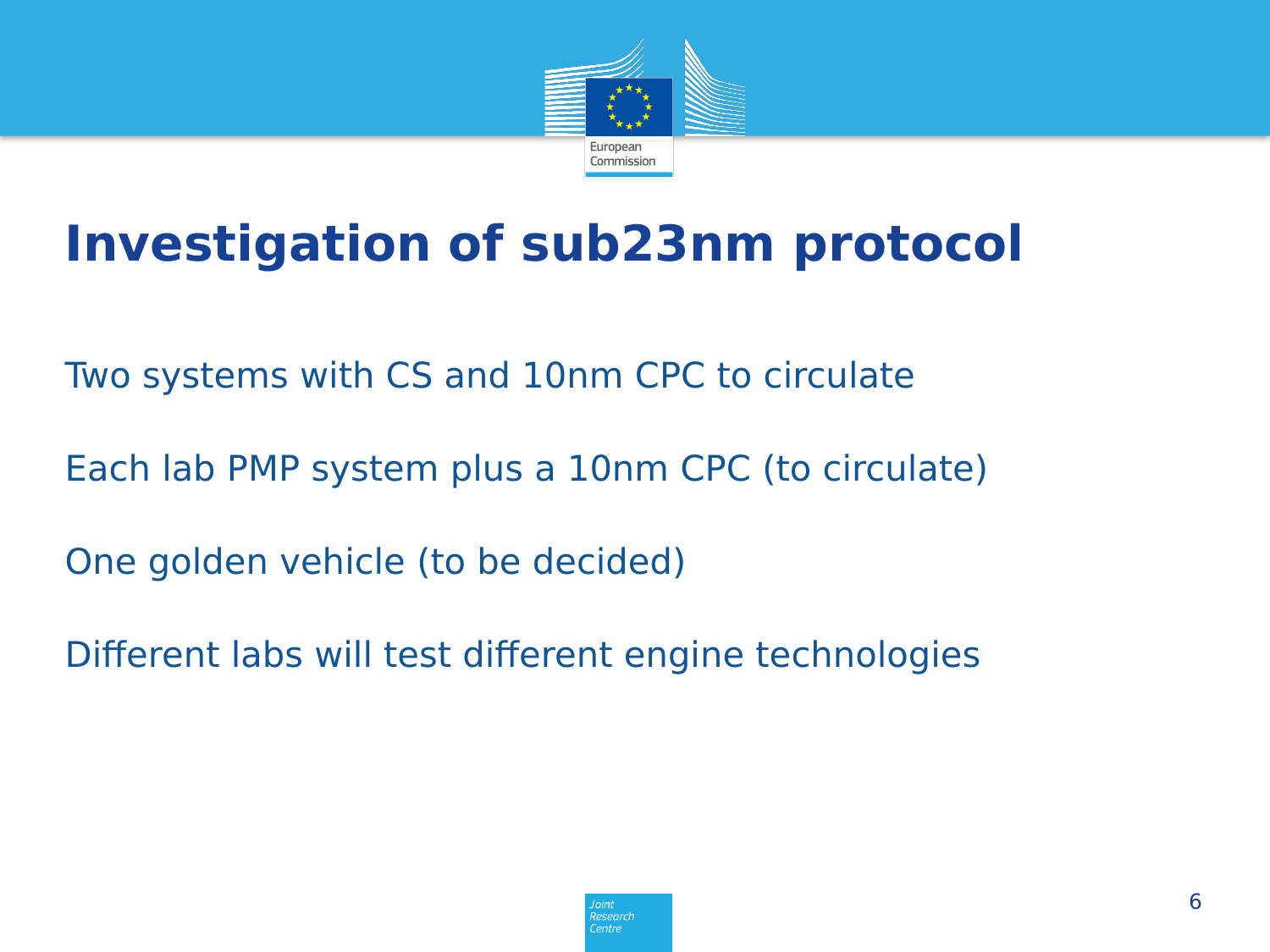

# Investigation of sub23nm protocol

Two systems with CS and 10nm CPC to circulate

Each lab PMP system plus a 10nm CPC (to circulate)

One golden vehicle (to be decided)

Different labs will test different engine technologies